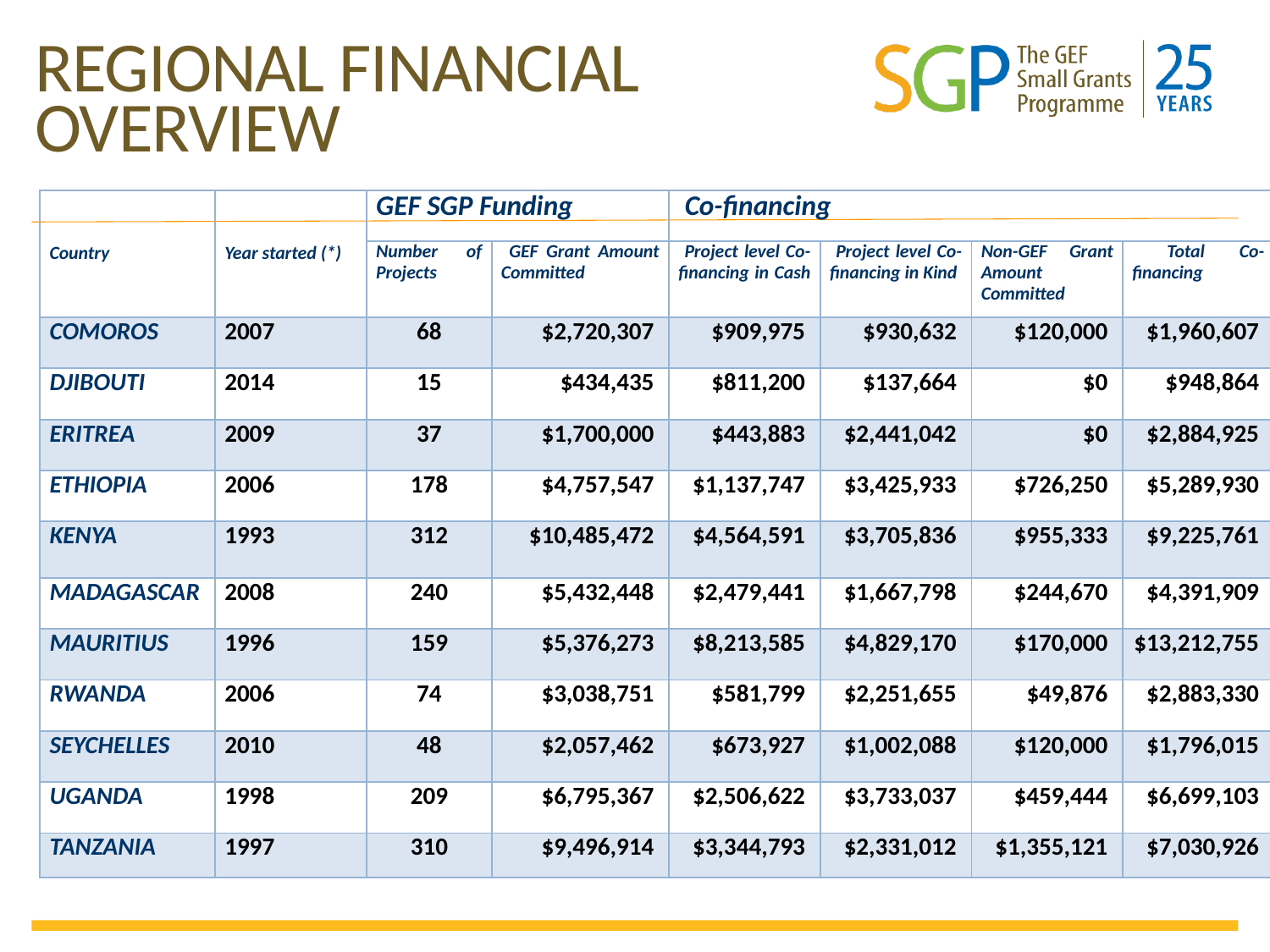

# REGIONAL FINANCIAL OVERVIEW
| Country | Year started (\*) | GEF SGP Funding |  | Co-financing |  |  |  |
| --- | --- | --- | --- | --- | --- | --- | --- |
|  |  | Number of Projects | GEF Grant Amount Committed | Project level Co-financing in Cash | Project level Co-financing in Kind | Non-GEF Grant Amount Committed | Total Co-financing |
| COMOROS | 2007 | 68 | $2,720,307 | $909,975 | $930,632 | $120,000 | $1,960,607 |
| DJIBOUTI | 2014 | 15 | $434,435 | $811,200 | $137,664 | $0 | $948,864 |
| ERITREA | 2009 | 37 | $1,700,000 | $443,883 | $2,441,042 | $0 | $2,884,925 |
| ETHIOPIA | 2006 | 178 | $4,757,547 | $1,137,747 | $3,425,933 | $726,250 | $5,289,930 |
| KENYA | 1993 | 312 | $10,485,472 | $4,564,591 | $3,705,836 | $955,333 | $9,225,761 |
| MADAGASCAR | 2008 | 240 | $5,432,448 | $2,479,441 | $1,667,798 | $244,670 | $4,391,909 |
| MAURITIUS | 1996 | 159 | $5,376,273 | $8,213,585 | $4,829,170 | $170,000 | $13,212,755 |
| RWANDA | 2006 | 74 | $3,038,751 | $581,799 | $2,251,655 | $49,876 | $2,883,330 |
| SEYCHELLES | 2010 | 48 | $2,057,462 | $673,927 | $1,002,088 | $120,000 | $1,796,015 |
| UGANDA | 1998 | 209 | $6,795,367 | $2,506,622 | $3,733,037 | $459,444 | $6,699,103 |
| TANZANIA | 1997 | 310 | $9,496,914 | $3,344,793 | $2,331,012 | $1,355,121 | $7,030,926 |